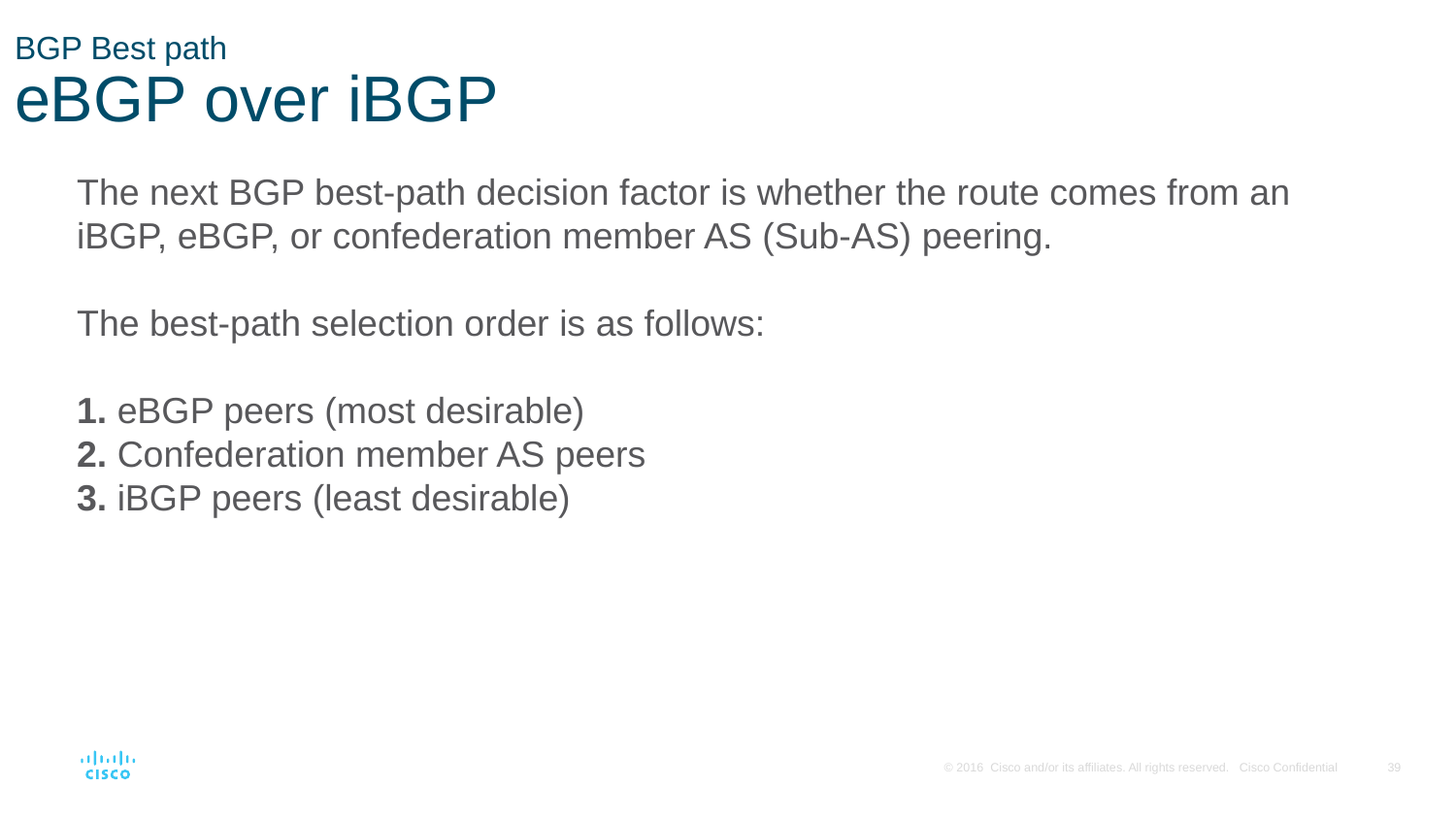

# BGP Best path eBGP over iBGP
The next BGP best-path decision factor is whether the route comes from an iBGP, eBGP, or confederation member AS (Sub-AS) peering.

The best-path selection order is as follows:

1. eBGP peers (most desirable)
2. Confederation member AS peers
3. iBGP peers (least desirable)